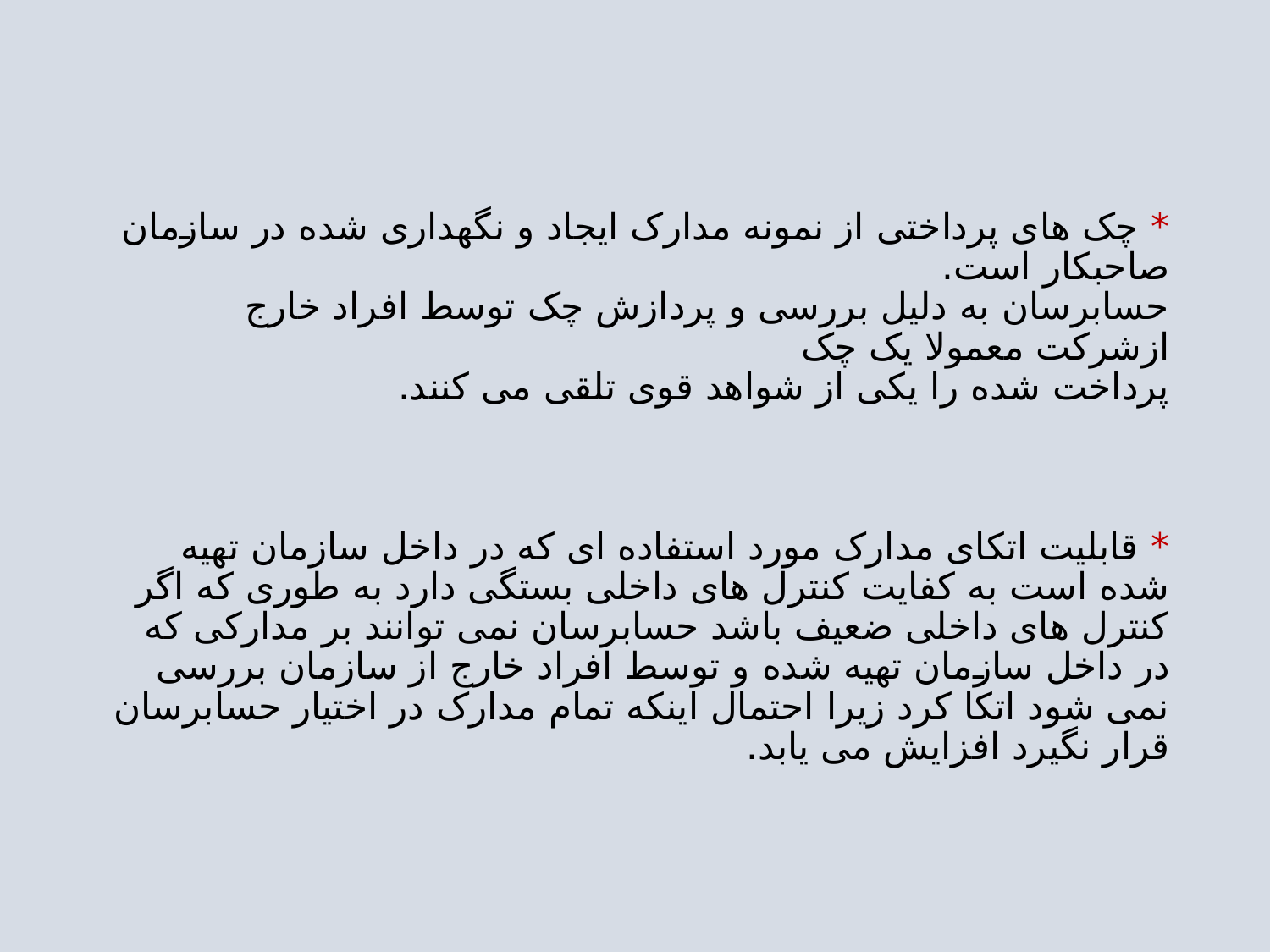

# * چک های پرداختی از نمونه مدارک ایجاد و نگهداری شده در سازمان صاحبکار است. حسابرسان به دلیل بررسی و پردازش چک توسط افراد خارج ازشرکت معمولا یک چک پرداخت شده را یکی از شواهد قوی تلقی می کنند. * قابلیت اتکای مدارک مورد استفاده ای که در داخل سازمان تهیه شده است به کفایت کنترل های داخلی بستگی دارد به طوری که اگر کنترل های داخلی ضعیف باشد حسابرسان نمی توانند بر مدارکی که در داخل سازمان تهیه شده و توسط افراد خارج از سازمان بررسی نمی شود اتکا کرد زیرا احتمال اینکه تمام مدارک در اختیار حسابرسان قرار نگیرد افزایش می یابد.